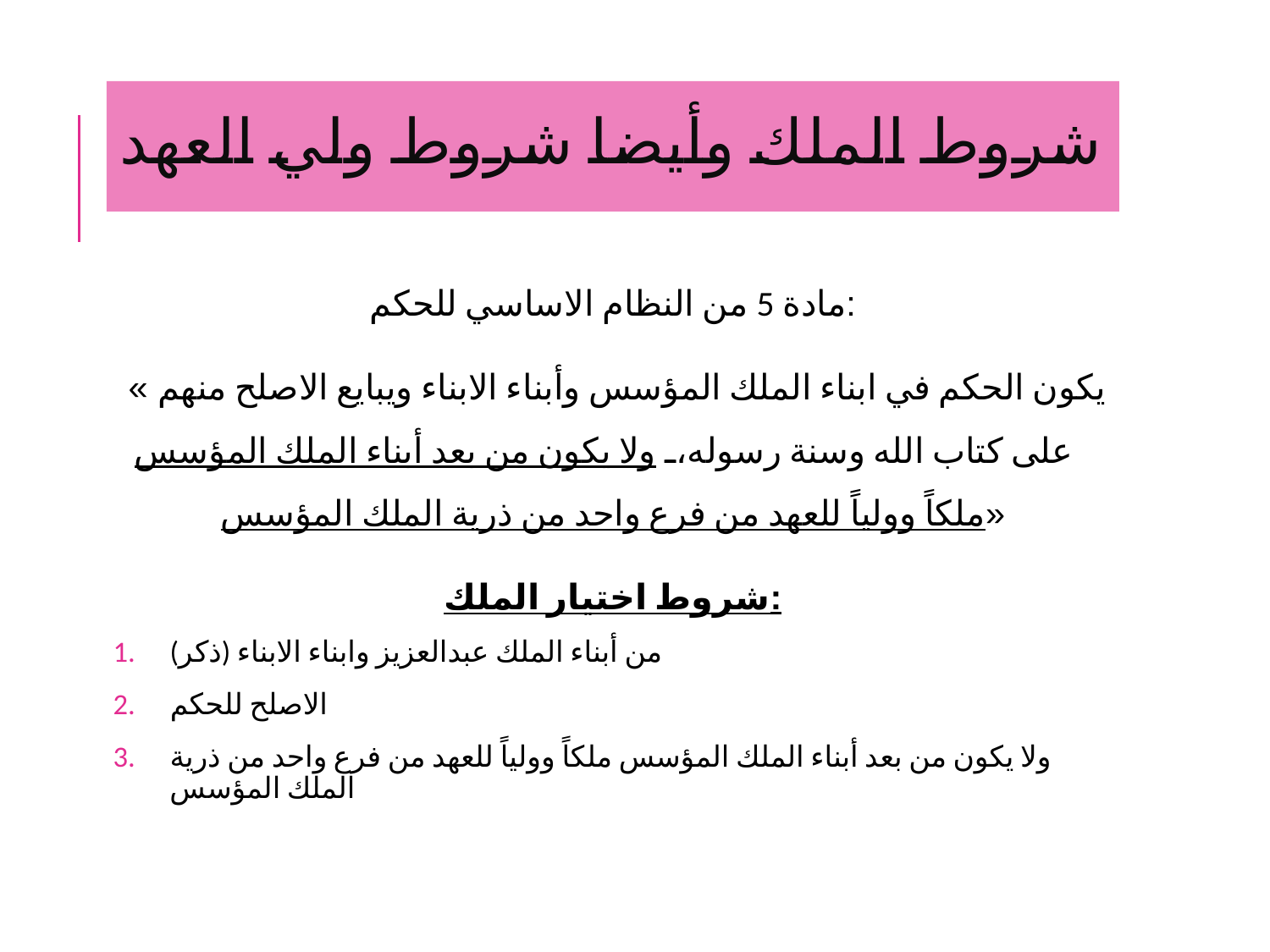

#
شروط الملك وأيضا شروط ولي العهد
مادة 5 من النظام الاساسي للحكم:
 « يكون الحكم في ابناء الملك المؤسس وأبناء الابناء ويبايع الاصلح منهم على كتاب الله وسنة رسوله، ولا يكون من بعد أبناء الملك المؤسس ملكاً وولياً للعهد من فرع واحد من ذرية الملك المؤسس»
شروط اختيار الملك:
من أبناء الملك عبدالعزيز وابناء الابناء (ذكر)
الاصلح للحكم
ولا يكون من بعد أبناء الملك المؤسس ملكاً وولياً للعهد من فرع واحد من ذرية الملك المؤسس